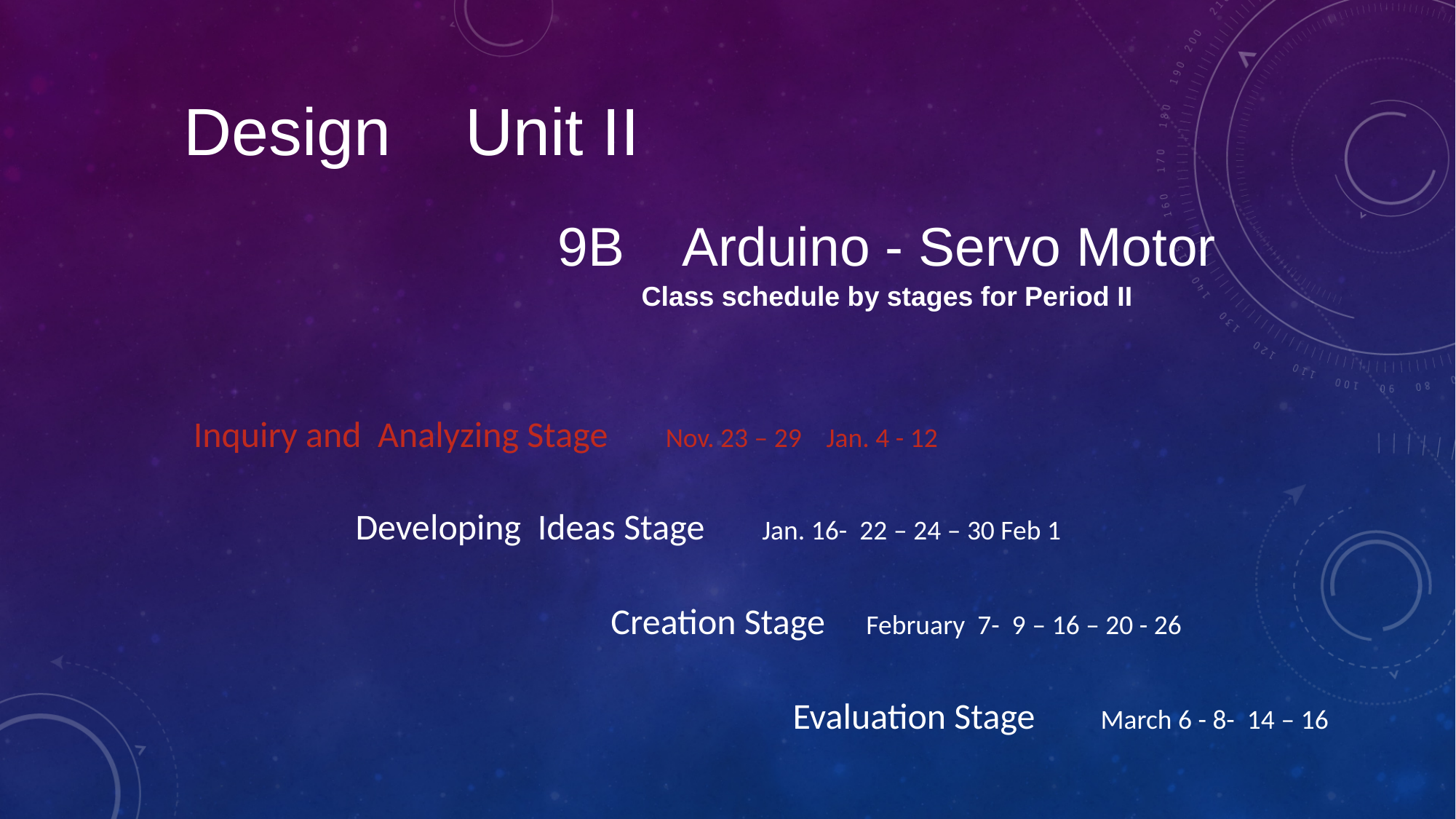

Design    Unit II
9B    Arduino - Servo Motor
Class schedule by stages for Period II
Inquiry and  Analyzing Stage       Nov. 23 – 29    Jan. 4 - 12
Developing  Ideas Stage       Jan. 16-  22 – 24 – 30 Feb 1
Creation Stage     February  7-  9 – 16 – 20 - 26
Evaluation Stage        March 6 - 8-  14 – 16